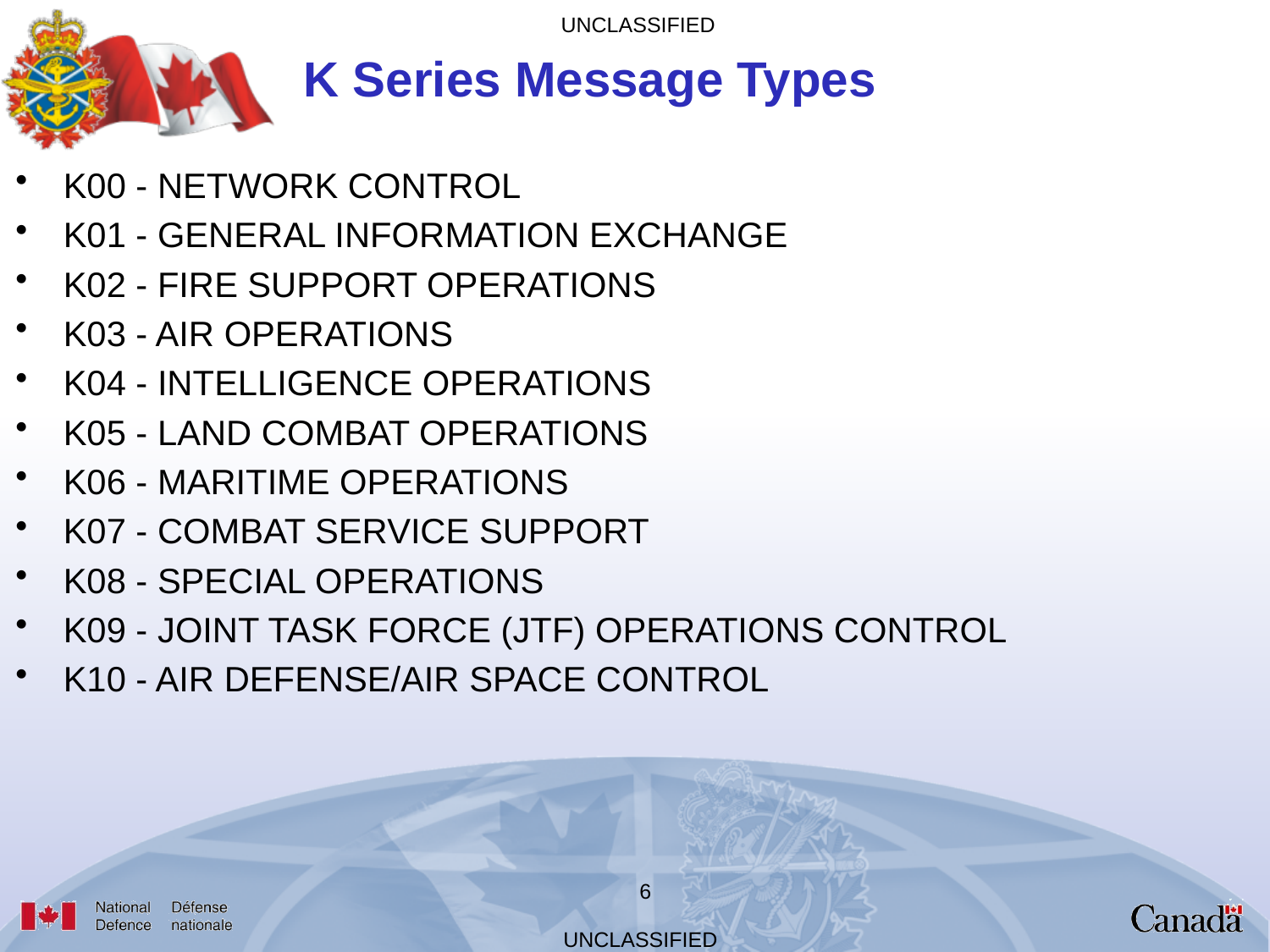

# K Series Message Types
K00 - NETWORK CONTROL
K01 - GENERAL INFORMATION EXCHANGE
K02 - FIRE SUPPORT OPERATIONS
K03 - AIR OPERATIONS
K04 - INTELLIGENCE OPERATIONS
K05 - LAND COMBAT OPERATIONS
K06 - MARITIME OPERATIONS
K07 - COMBAT SERVICE SUPPORT
K08 - SPECIAL OPERATIONS
K09 - JOINT TASK FORCE (JTF) OPERATIONS CONTROL
K10 - AIR DEFENSE/AIR SPACE CONTROL